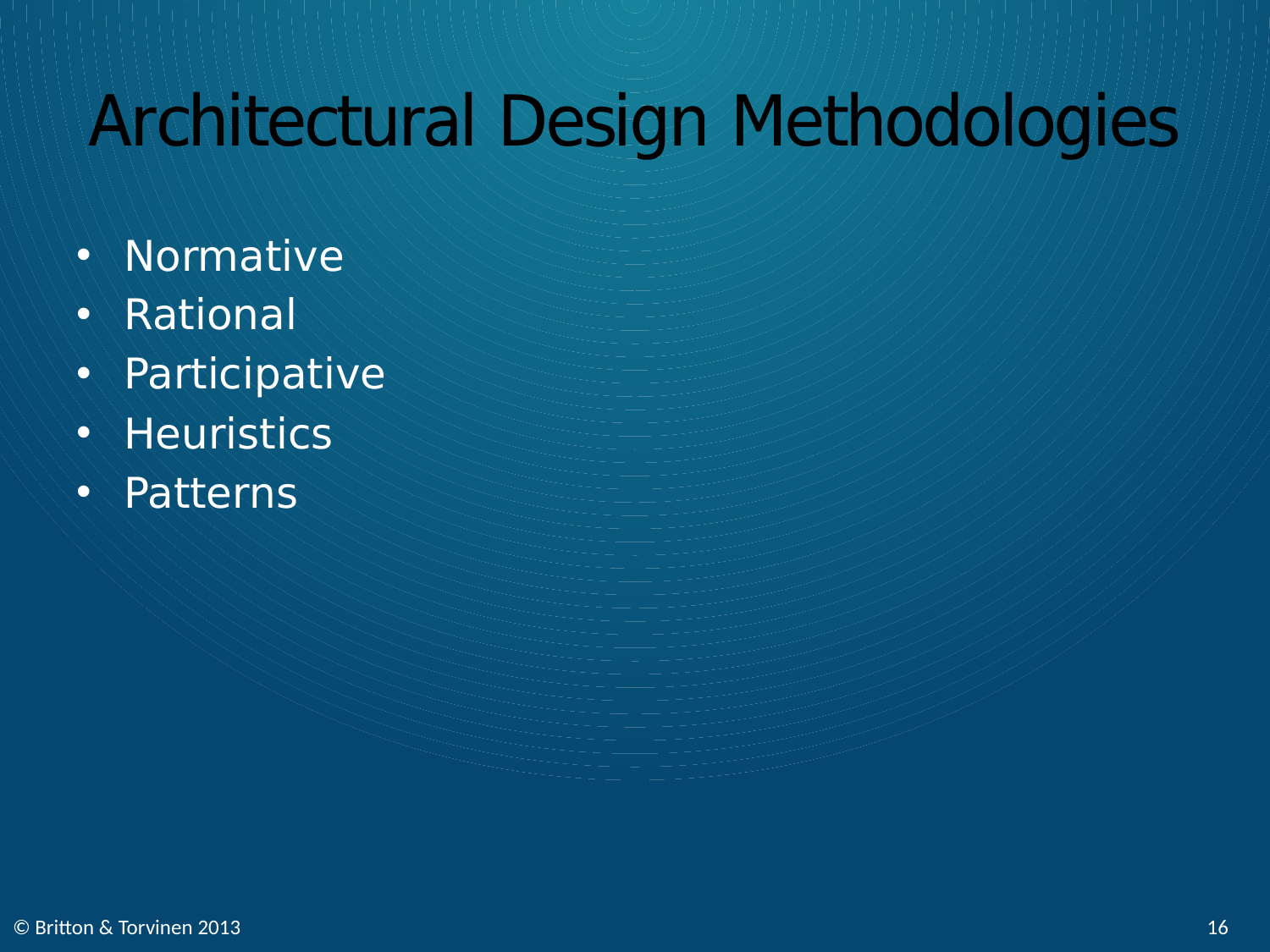

# Architectural Design Methodologies
Normative
Rational
Participative
Heuristics
Patterns
© Britton & Torvinen 2013
16